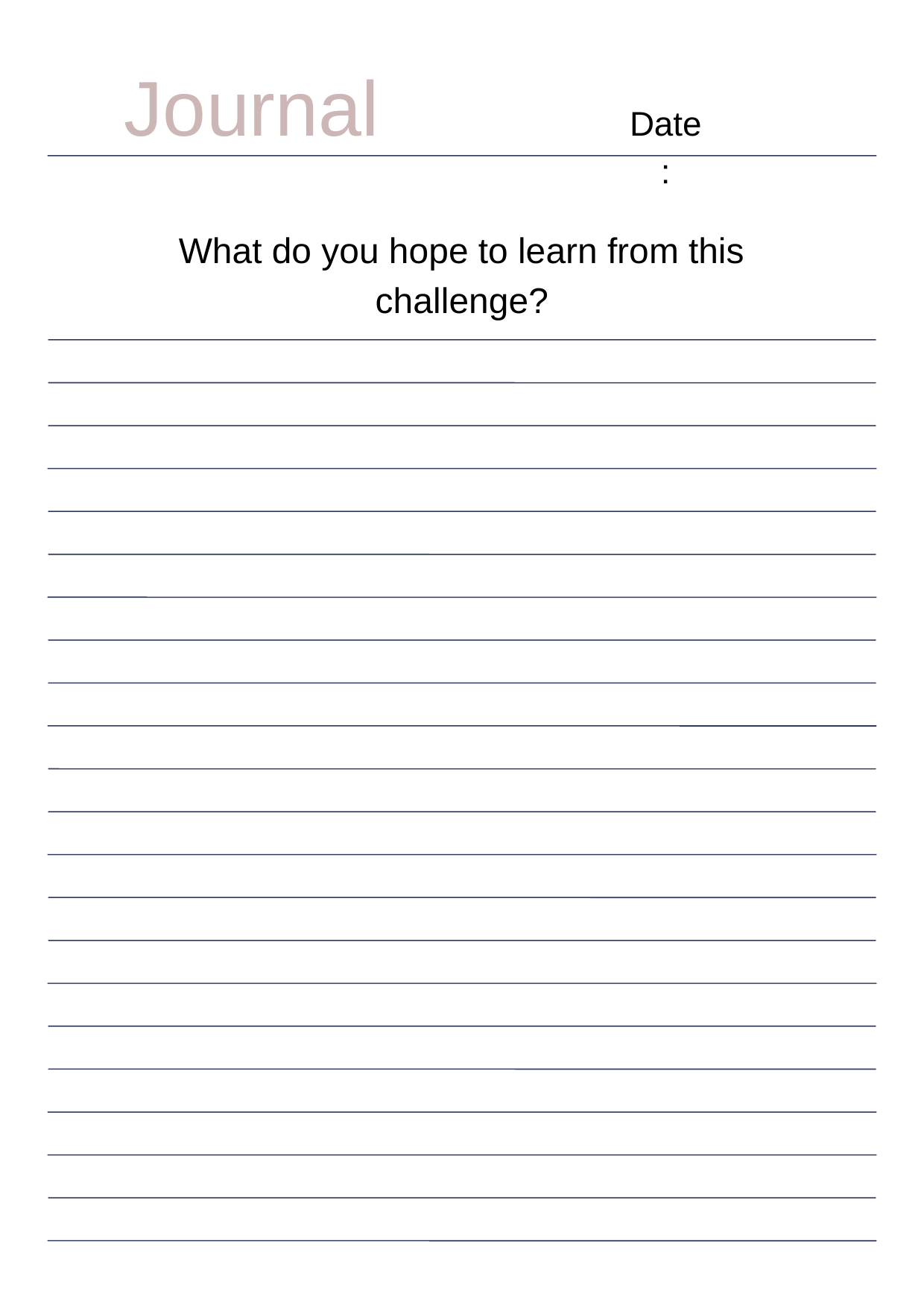

Journal
Date:

What do you hope to learn from this challenge?